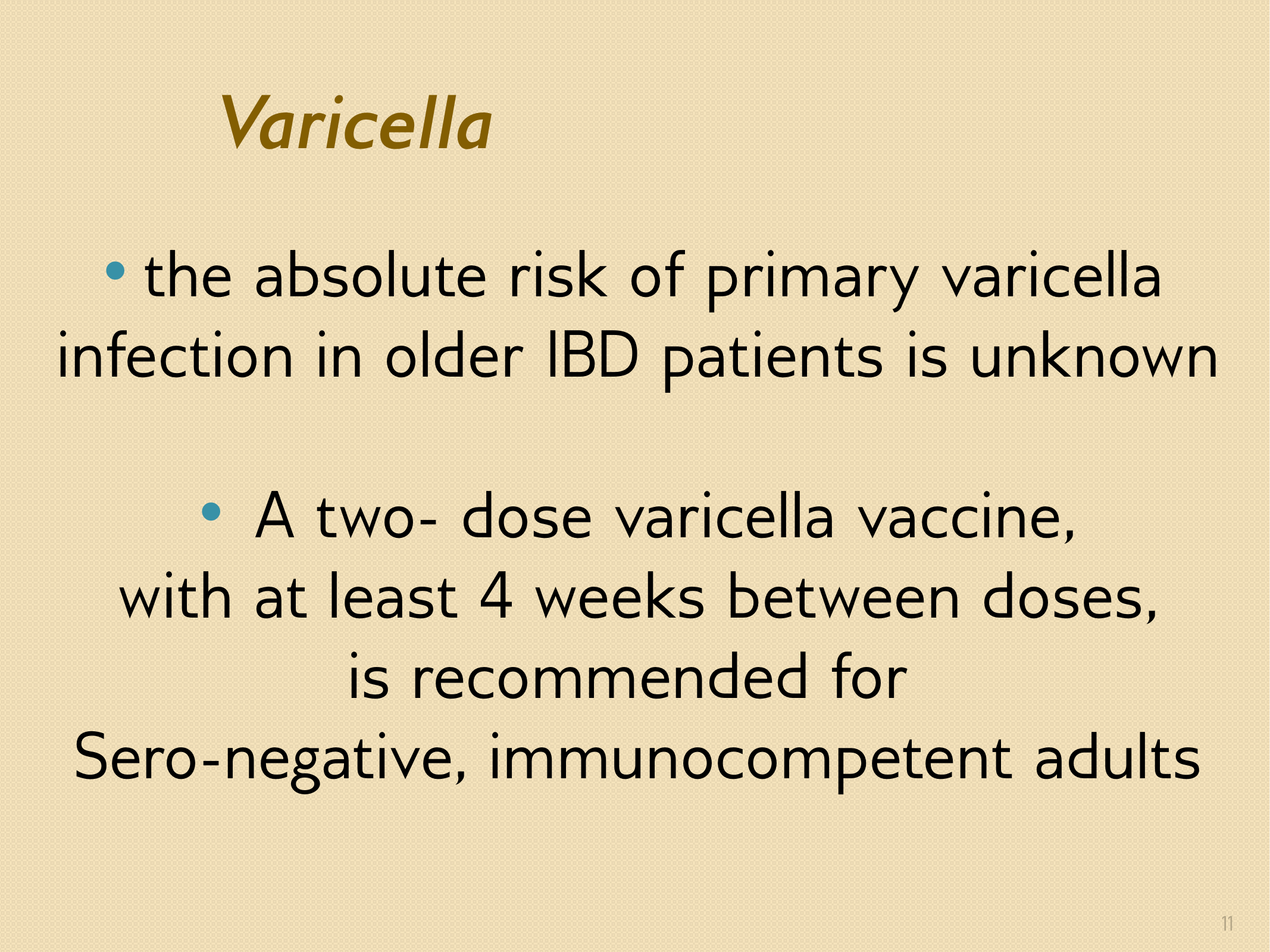

# Varicella
the absolute risk of primary varicella
infection in older IBD patients is unknown

A two- dose varicella vaccine,
 with at least 4 weeks between doses,
is recommended for
Sero-negative, immunocompetent adults
11